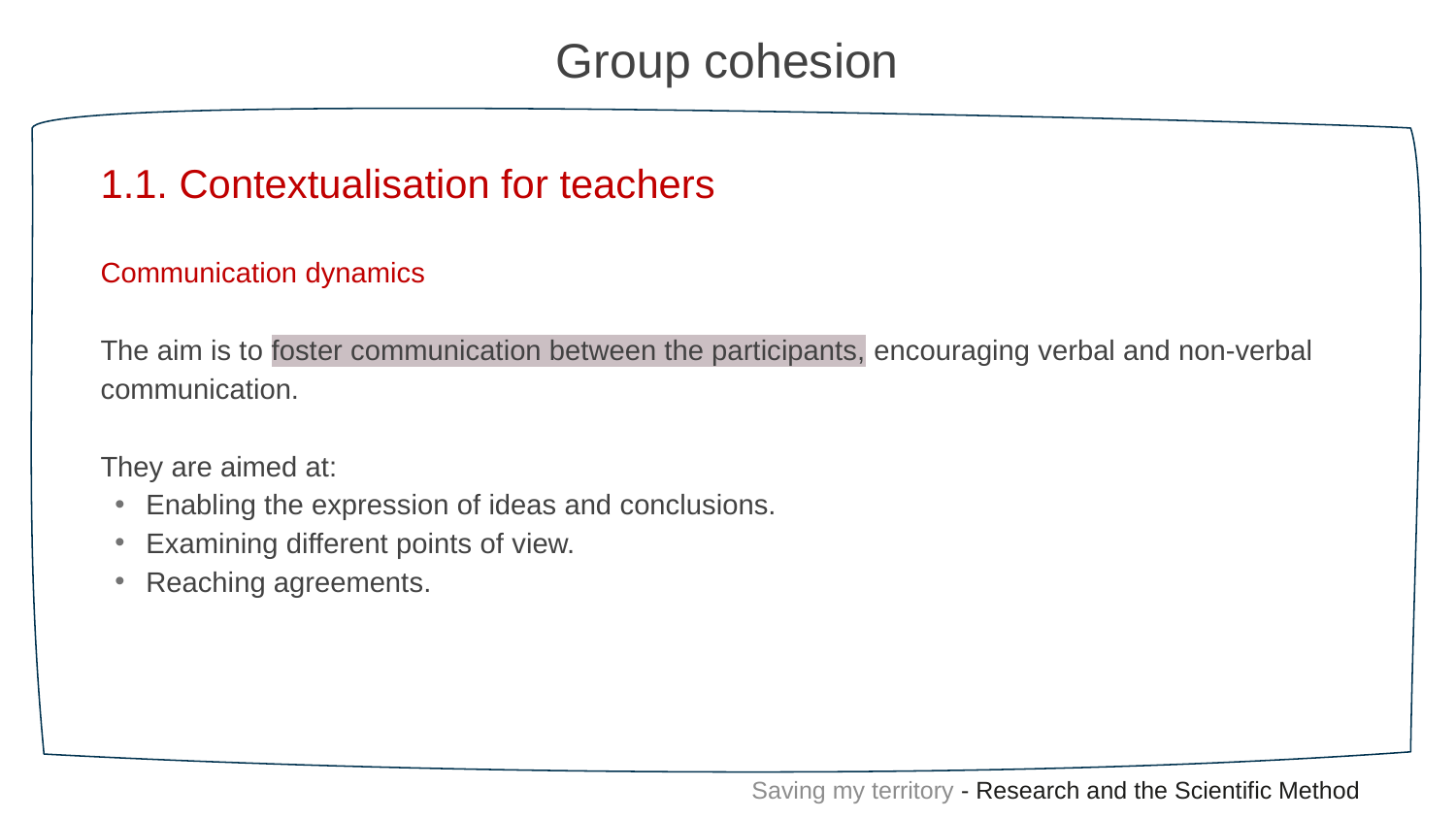

Group cohesion

1.1. Contextualisation for teachers
Communication dynamics

The aim is to foster communication between the participants, encouraging verbal and non-verbal communication.

They are aimed at:
Enabling the expression of ideas and conclusions.
Examining different points of view.
Reaching agreements.

Saving my territory - Research and the Scientific Method